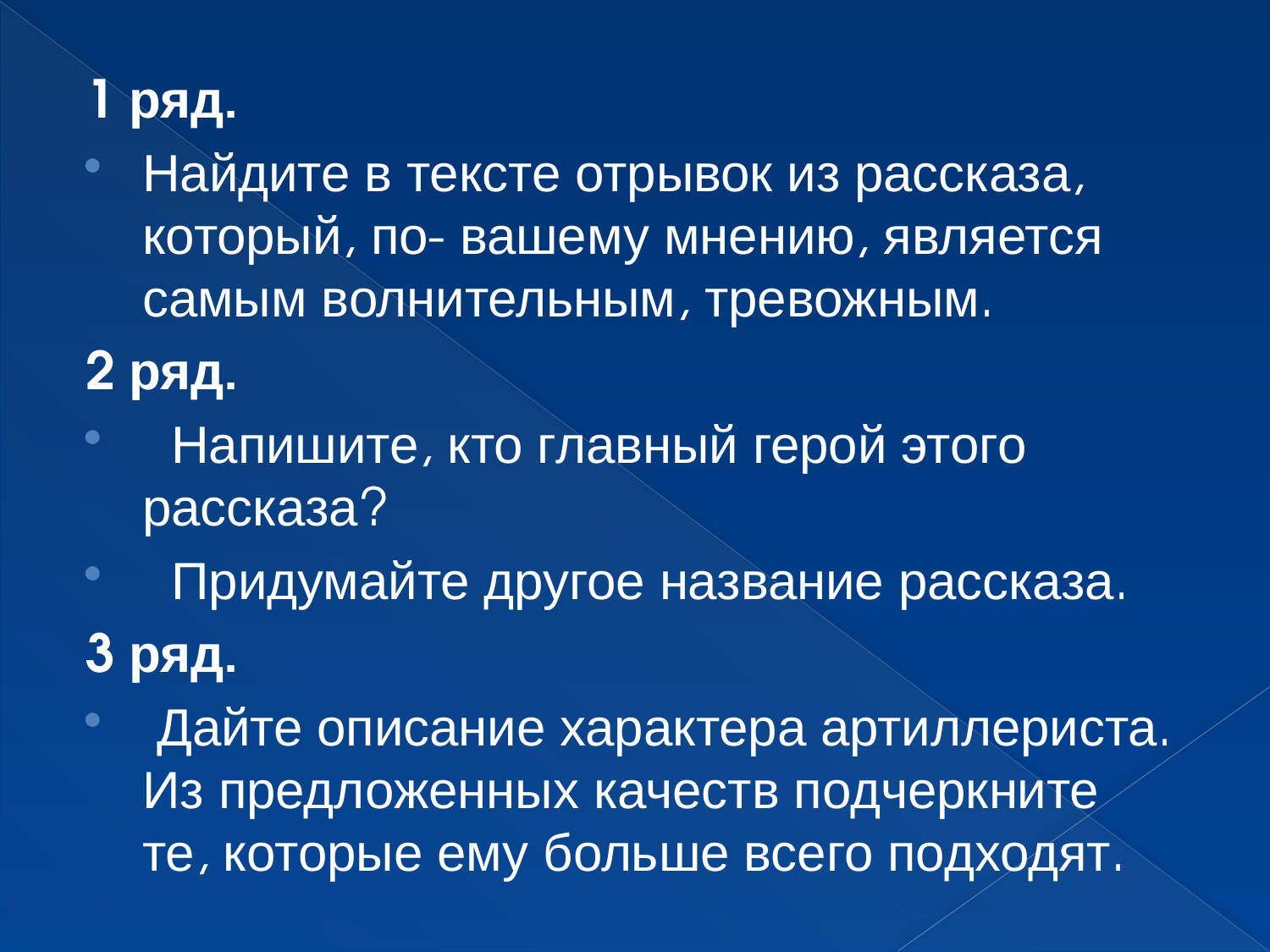

#
1 ряд.
Найдите в тексте отрывок из рассказа, который, по- вашему мнению, является самым волнительным, тревожным.
2 ряд.
  Напишите, кто главный герой этого рассказа?
  Придумайте другое название рассказа.
3 ряд.
 Дайте описание характера артиллериста. Из предложенных качеств подчеркните  те, которые ему больше всего подходят.